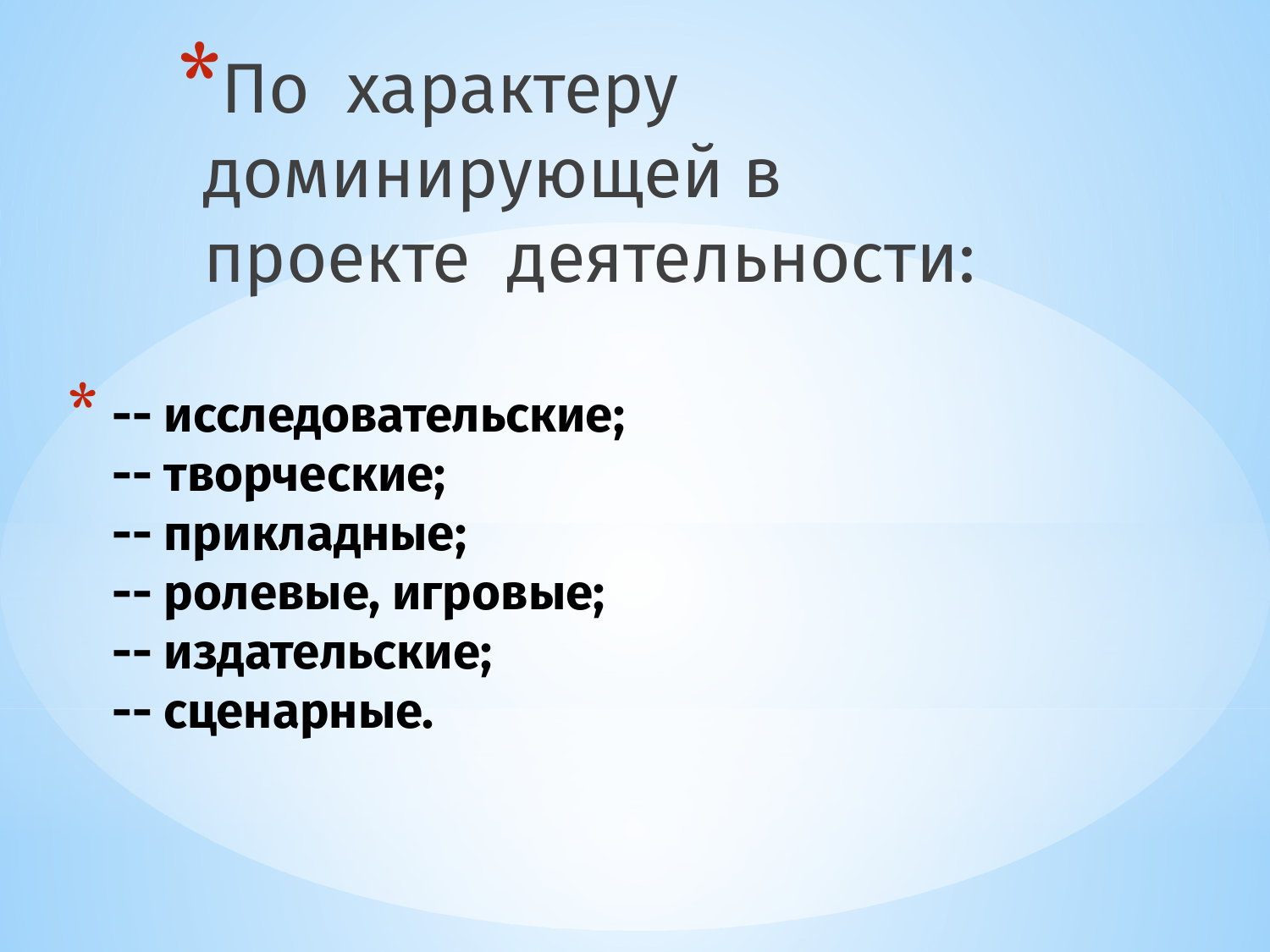

По  характеру  доминирующей в проекте  деятельности:
# -- исследовательские; -- творческие; -- прикладные; -- ролевые, игровые; -- издательские; -- сценарные.